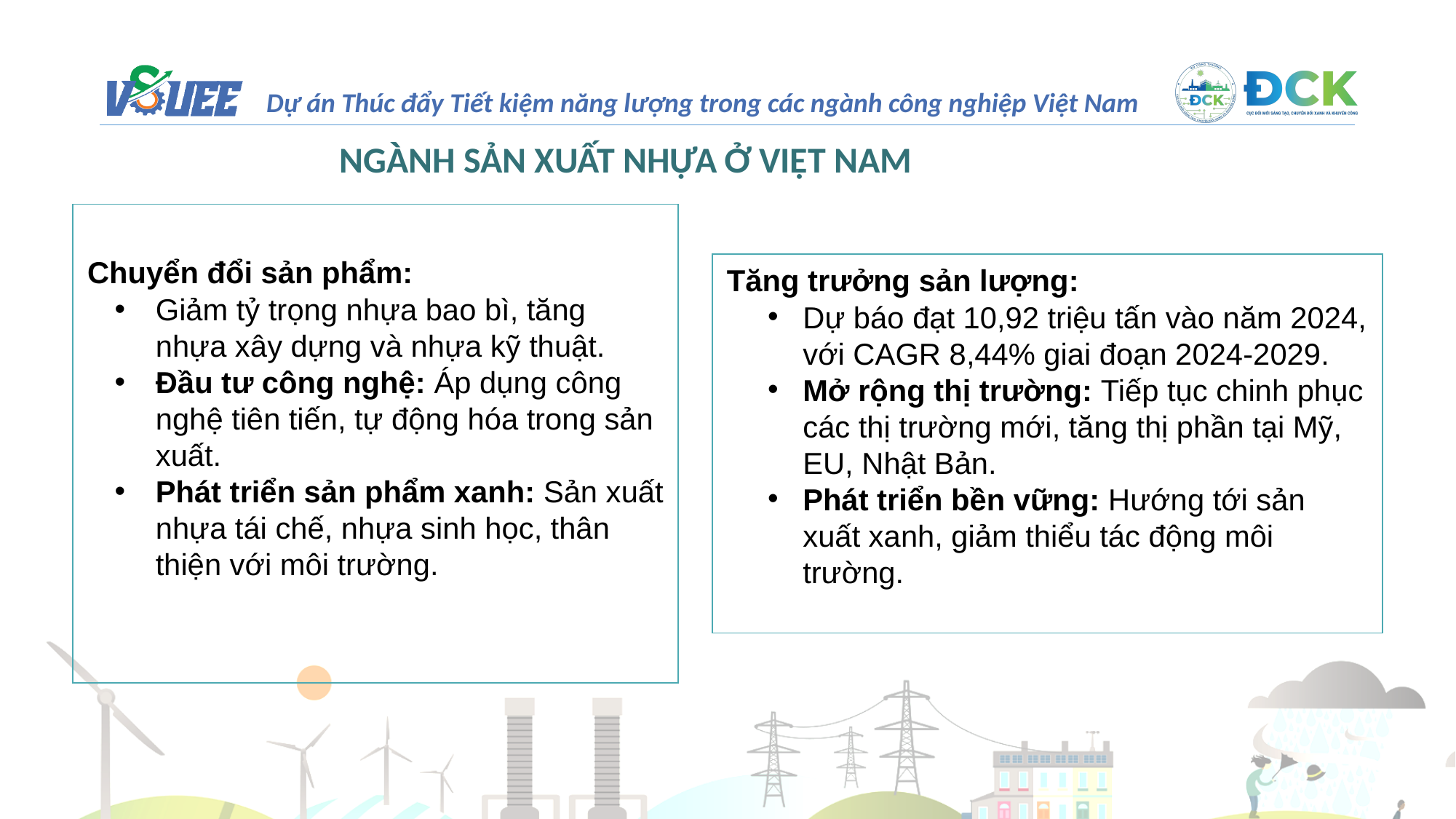

NGÀNH SẢN XUẤT NHỰA Ở VIỆT NAM
Chuyển đổi sản phẩm:
Giảm tỷ trọng nhựa bao bì, tăng nhựa xây dựng và nhựa kỹ thuật.
Đầu tư công nghệ: Áp dụng công nghệ tiên tiến, tự động hóa trong sản xuất.
Phát triển sản phẩm xanh: Sản xuất nhựa tái chế, nhựa sinh học, thân thiện với môi trường.

Tăng trưởng sản lượng:
Dự báo đạt 10,92 triệu tấn vào năm 2024, với CAGR 8,44% giai đoạn 2024-2029.
Mở rộng thị trường: Tiếp tục chinh phục các thị trường mới, tăng thị phần tại Mỹ, EU, Nhật Bản.
Phát triển bền vững: Hướng tới sản xuất xanh, giảm thiểu tác động môi trường.